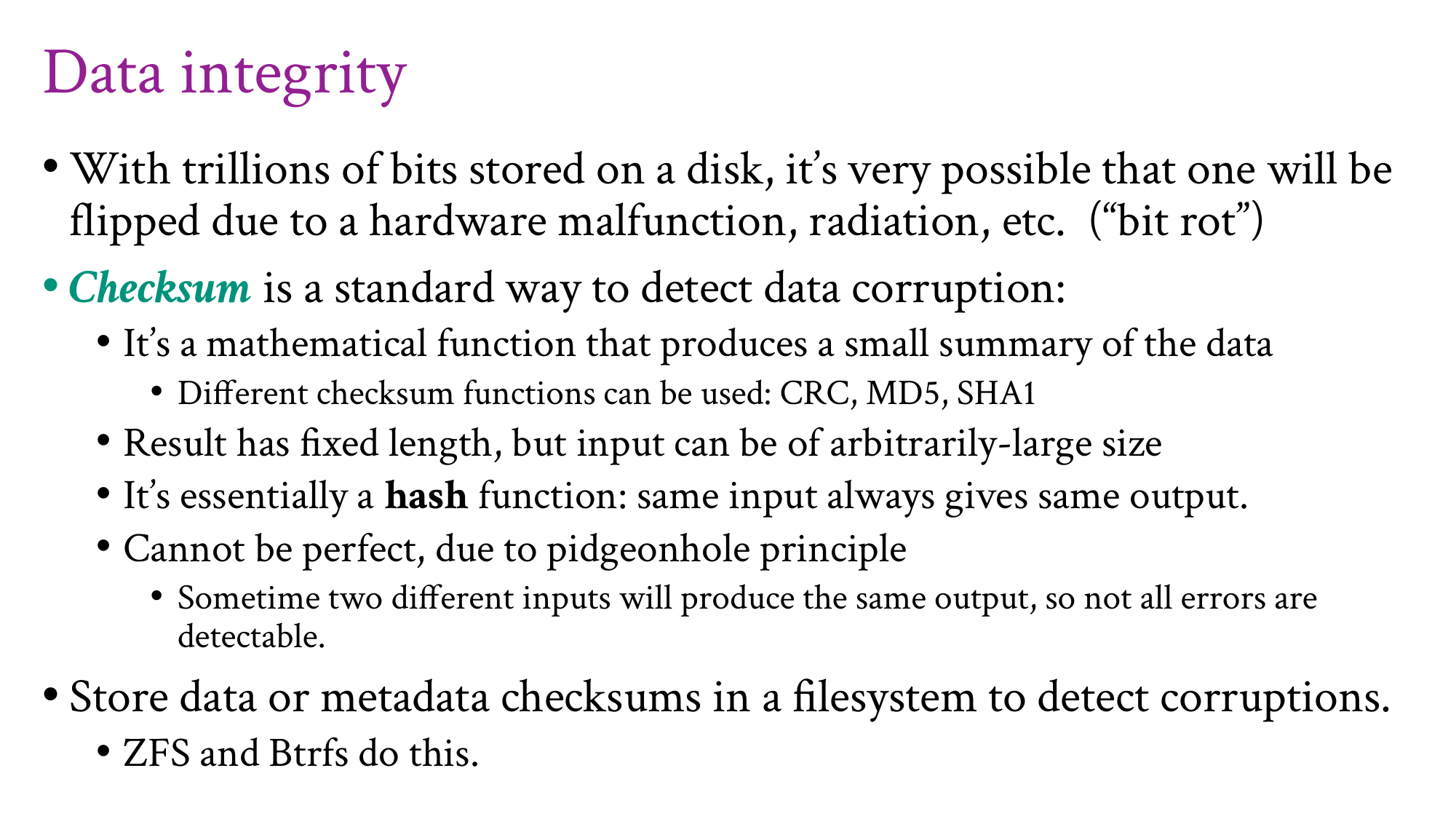

# Data integrity
With trillions of bits stored on a disk, it’s very possible that one will be flipped due to a hardware malfunction, radiation, etc.  (“bit rot”)
Checksum is a standard way to detect data corruption:
It’s a mathematical function that produces a small summary of the data
Different checksum functions can be used: CRC, MD5, SHA1
Result has fixed length, but input can be of arbitrarily-large size
It’s essentially a hash function: same input always gives same output.
Cannot be perfect, due to pidgeonhole principle
Sometime two different inputs will produce the same output, so not all errors are detectable.
Store data or metadata checksums in a filesystem to detect corruptions.
ZFS and Btrfs do this.